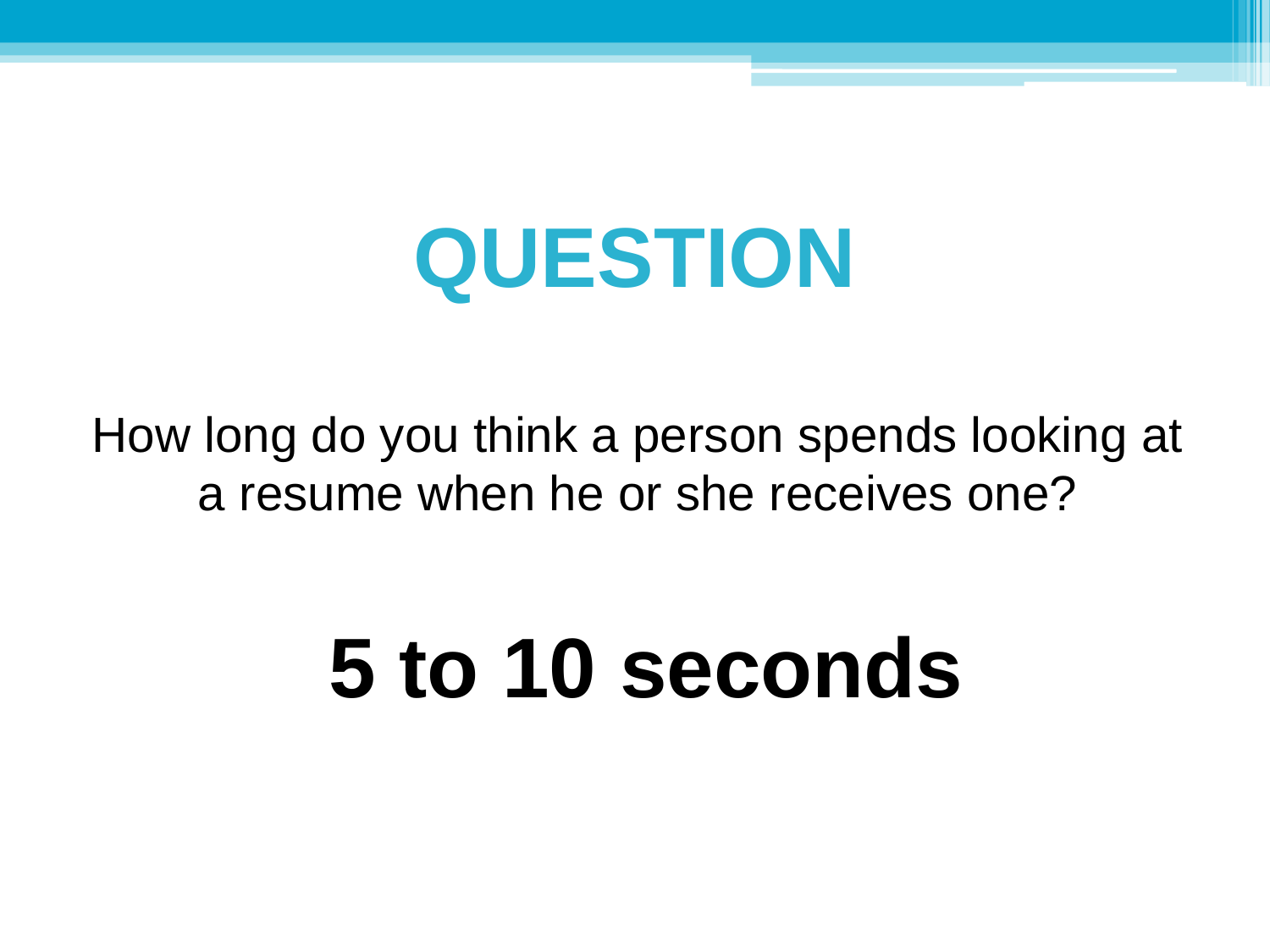

# QUESTION

How long do you think a person spends looking at a resume when he or she receives one?

  5 to 10 seconds